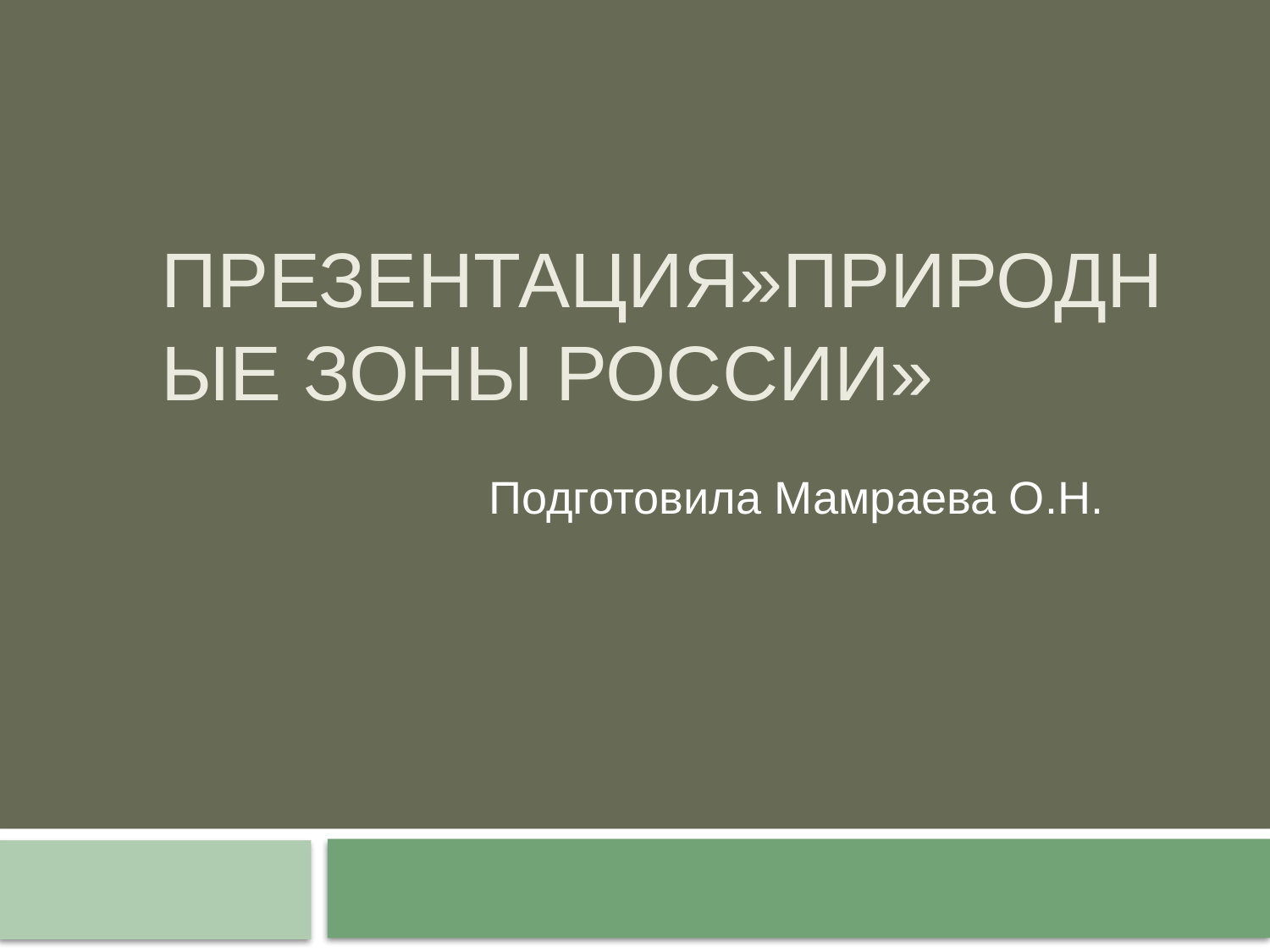

# презентация»природные зоны России»
Подготовила Мамраева О.Н.